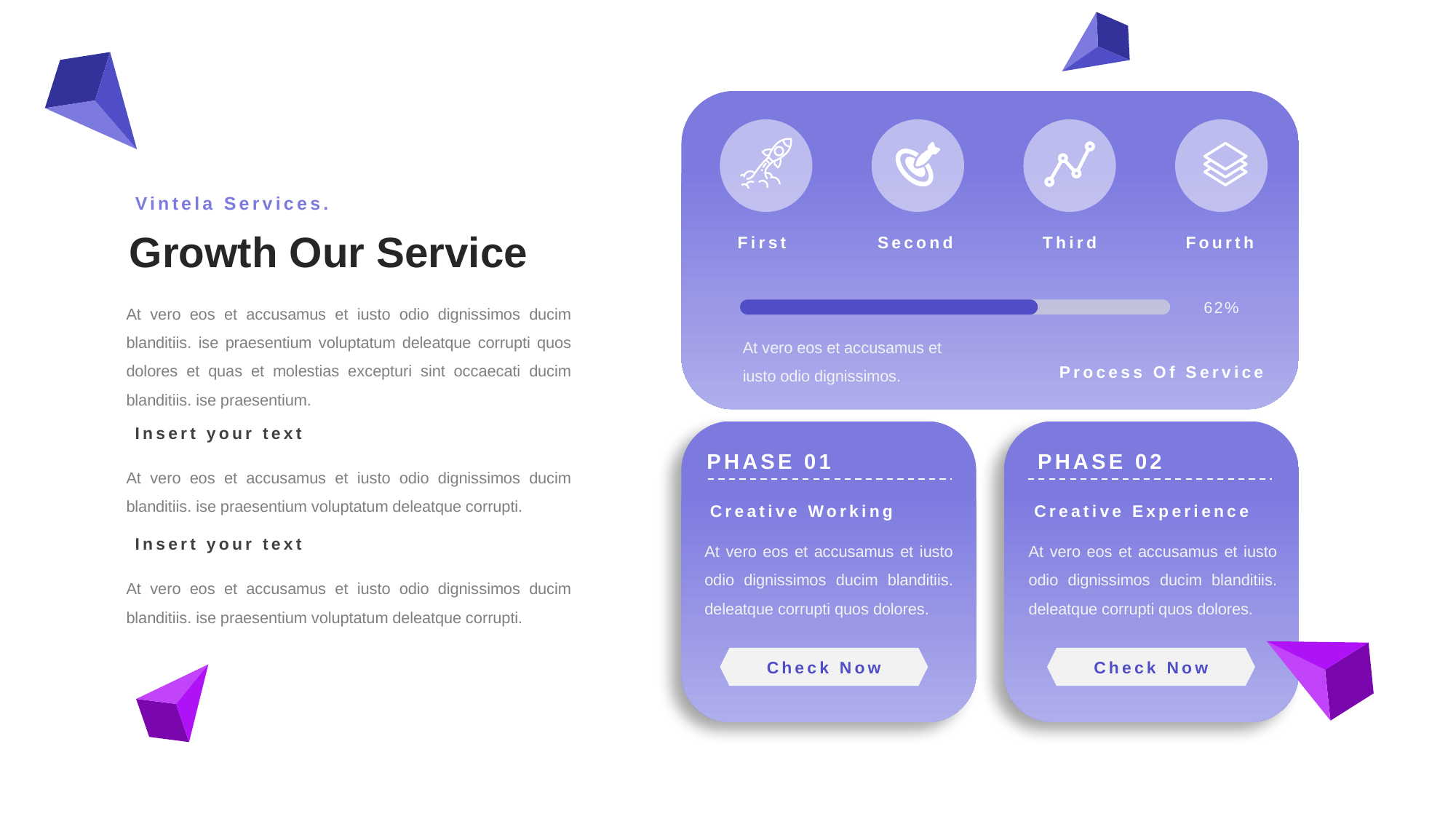

First
Second
Third
Fourth
Vintela Services.
Growth Our Service
At vero eos et accusamus et iusto odio dignissimos ducim blanditiis. ise praesentium voluptatum deleatque corrupti quos dolores et quas et molestias excepturi sint occaecati ducim blanditiis. ise praesentium.
62%

At vero eos et accusamus et iusto odio dignissimos.
Process Of Service
Insert your text
PHASE 01
PHASE 02
At vero eos et accusamus et iusto odio dignissimos ducim blanditiis. ise praesentium voluptatum deleatque corrupti.
Creative Working
Creative Experience
At vero eos et accusamus et iusto odio dignissimos ducim blanditiis. deleatque corrupti quos dolores.
At vero eos et accusamus et iusto odio dignissimos ducim blanditiis. deleatque corrupti quos dolores.
Insert your text
At vero eos et accusamus et iusto odio dignissimos ducim blanditiis. ise praesentium voluptatum deleatque corrupti.

Check Now
Check Now